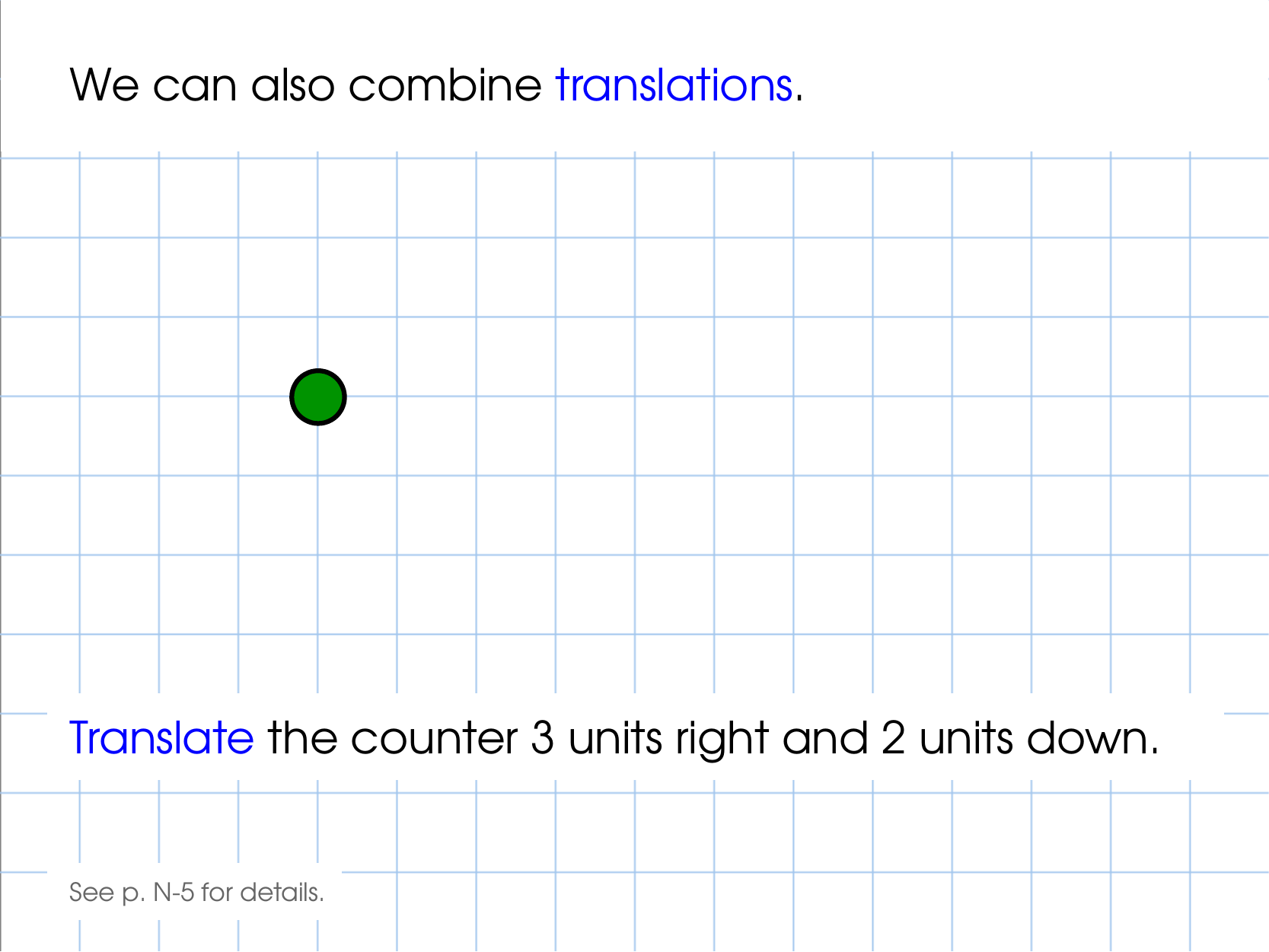

We can also combine translations.

Translate the counter 3 units right and 2 units down.

See p. N-5 for details.